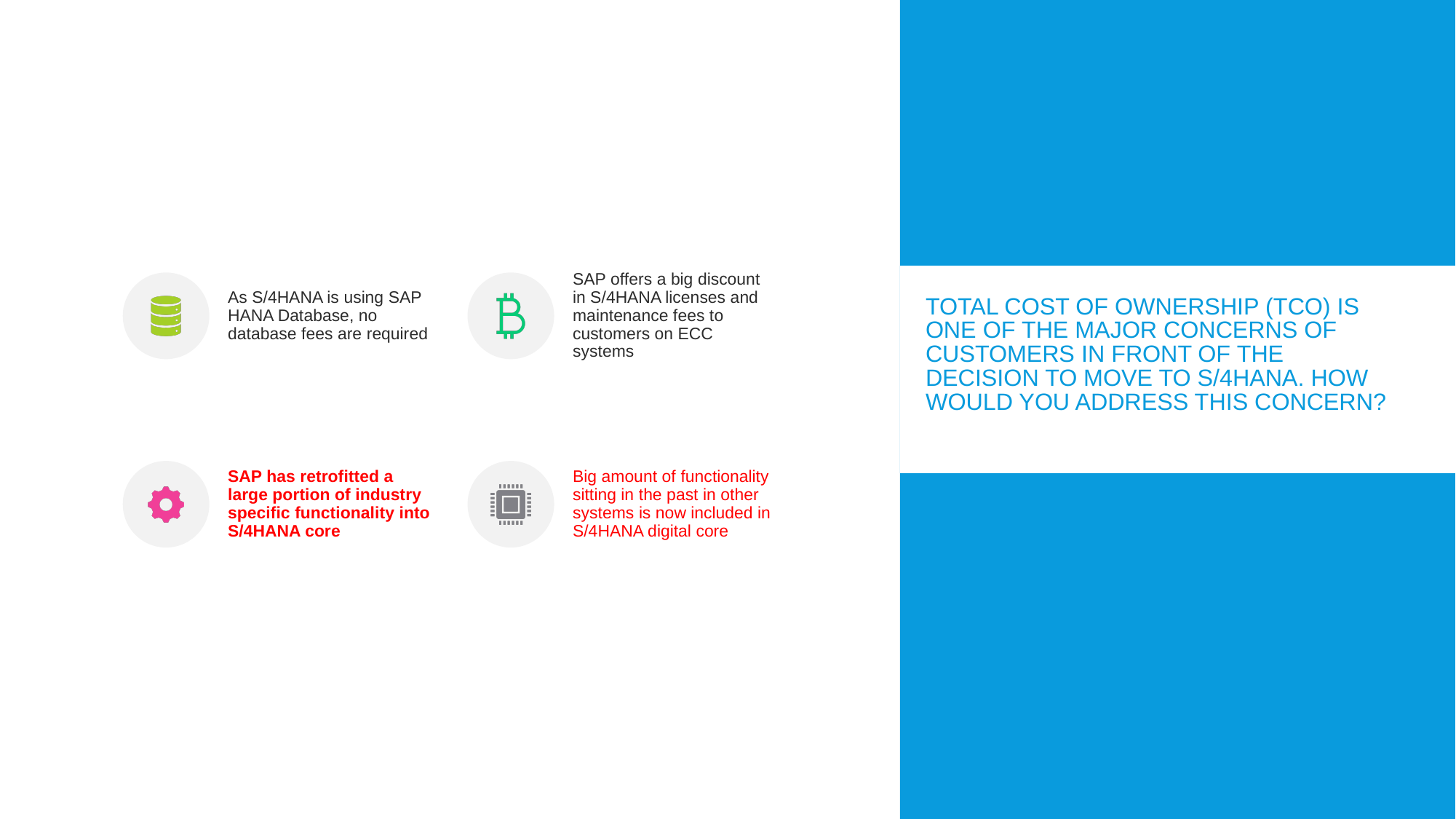

As S/4HANA is using SAP HANA Database, no database fees are required
SAP offers a big discount in S/4HANA licenses and maintenance fees to customers on ECC systems
SAP has retrofitted a large portion of industry specific functionality into S/4HANA core
Big amount of functionality sitting in the past in other systems is now included in S/4HANA digital core

# Total Cost of Ownership (TCO) is one of the major concerns of customers in front of the decision to move to S/4HANA. How would you address this concern?